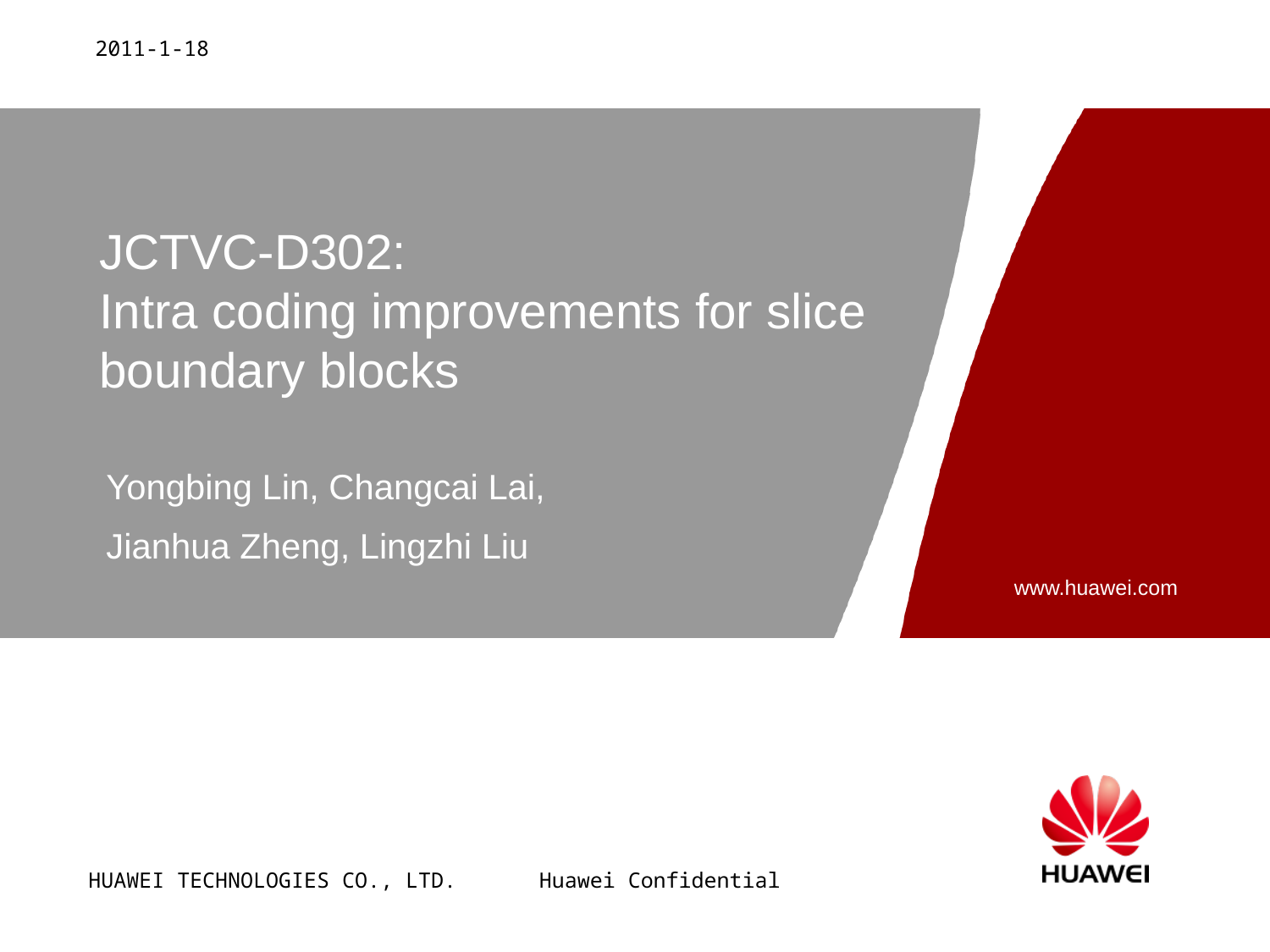

2011-1-18
# JCTVC-D302: Intra coding improvements for slice boundary blocks
Yongbing Lin, Changcai Lai,
Jianhua Zheng, Lingzhi Liu